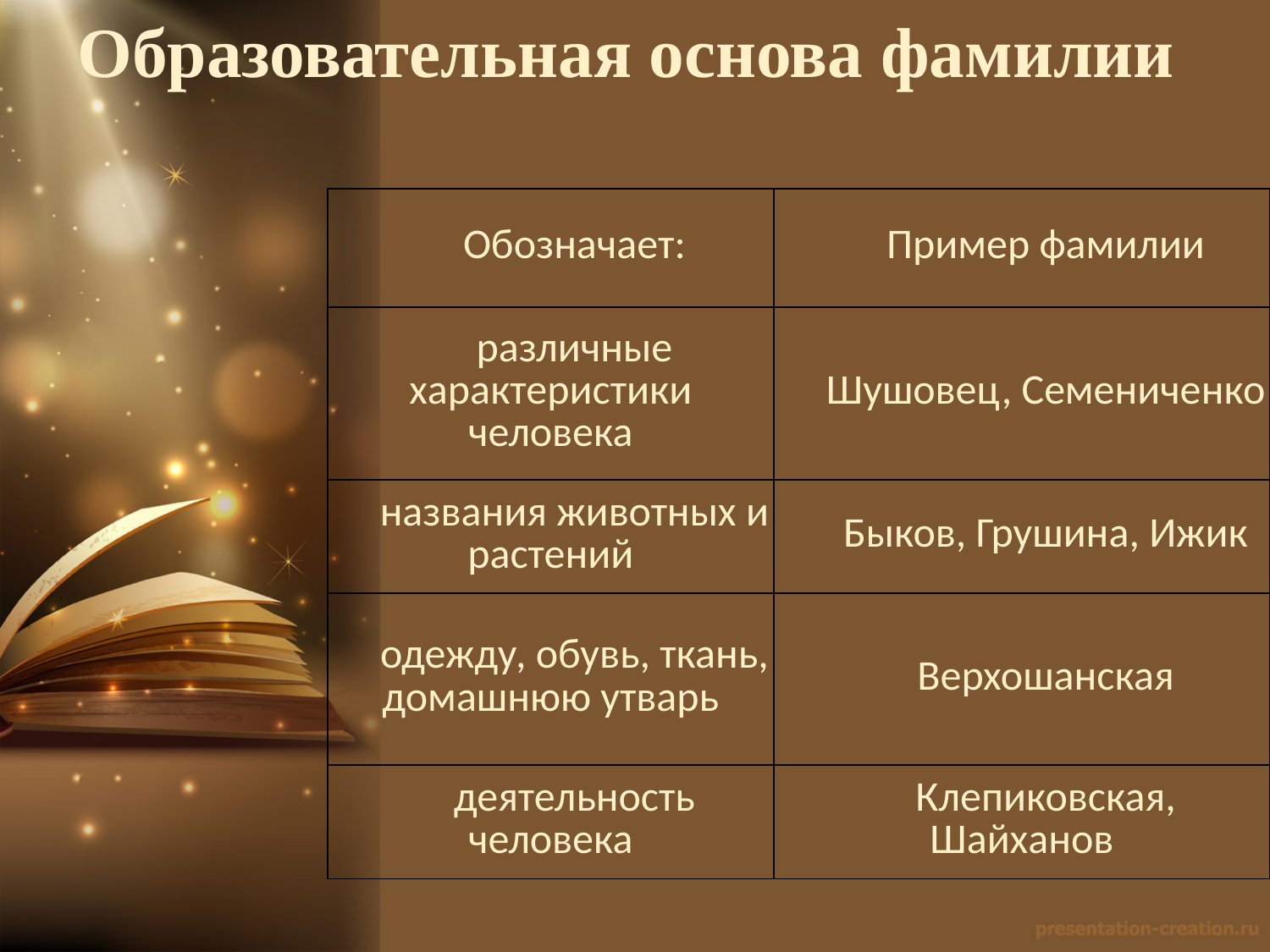

Образовательная основа фамилии
| Обозначает: | Пример фамилии |
| --- | --- |
| различные характеристики человека | Шушовец, Семениченко |
| названия животных и растений | Быков, Грушина, Ижик |
| одежду, обувь, ткань, домашнюю утварь | Верхошанская |
| деятельность человека | Клепиковская, Шайханов |